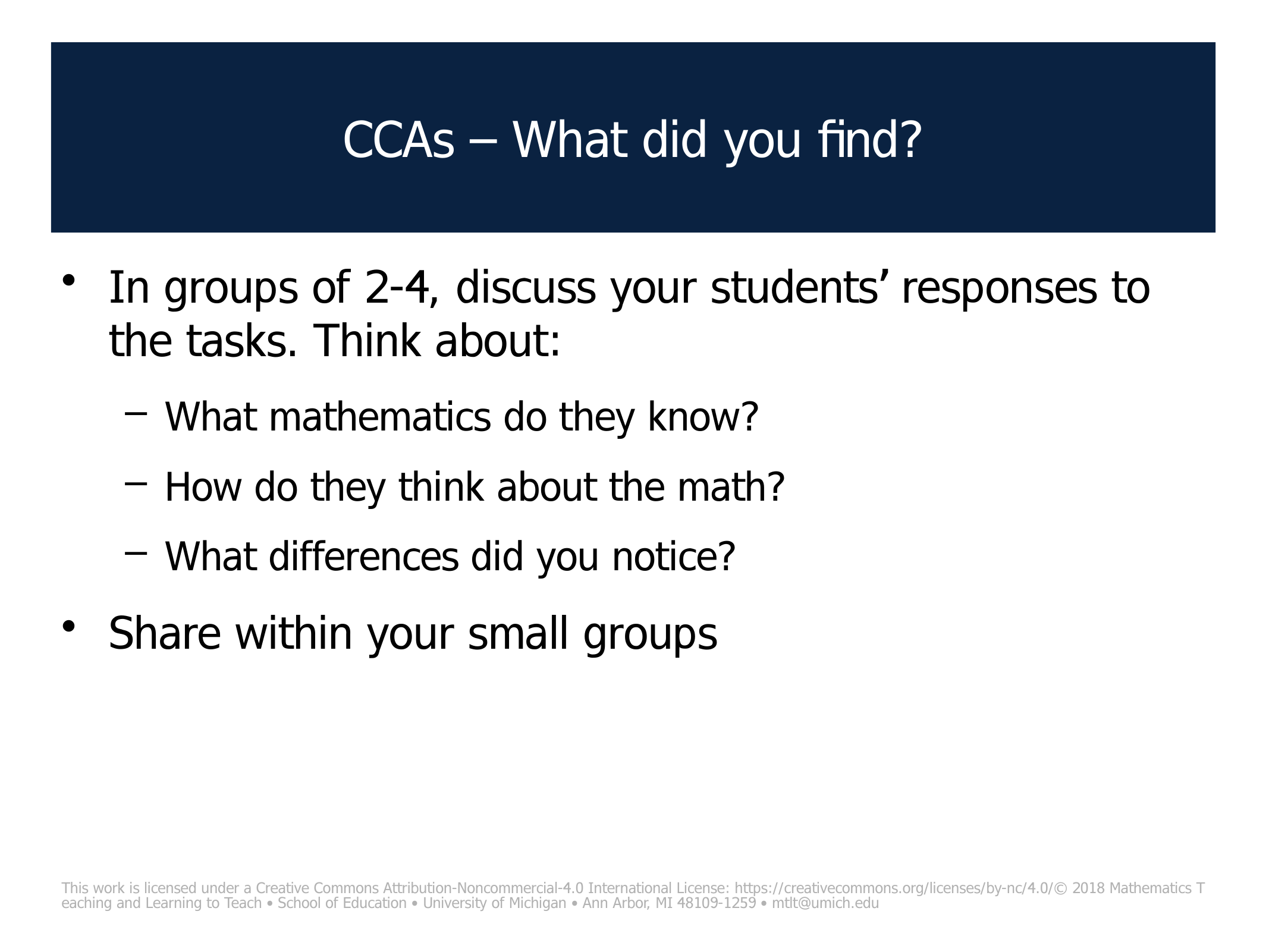

# CCAs – What did you find?
In groups of 2-4, discuss your students’ responses to the tasks. Think about:
What mathematics do they know?
How do they think about the math?
What differences did you notice?
Share within your small groups
This work is licensed under a Creative Commons Attribution-Noncommercial-4.0 International License: https://creativecommons.org/licenses/by-nc/4.0/
© 2018 Mathematics Teaching and Learning to Teach • School of Education • University of Michigan • Ann Arbor, MI 48109-1259 • mtlt@umich.edu